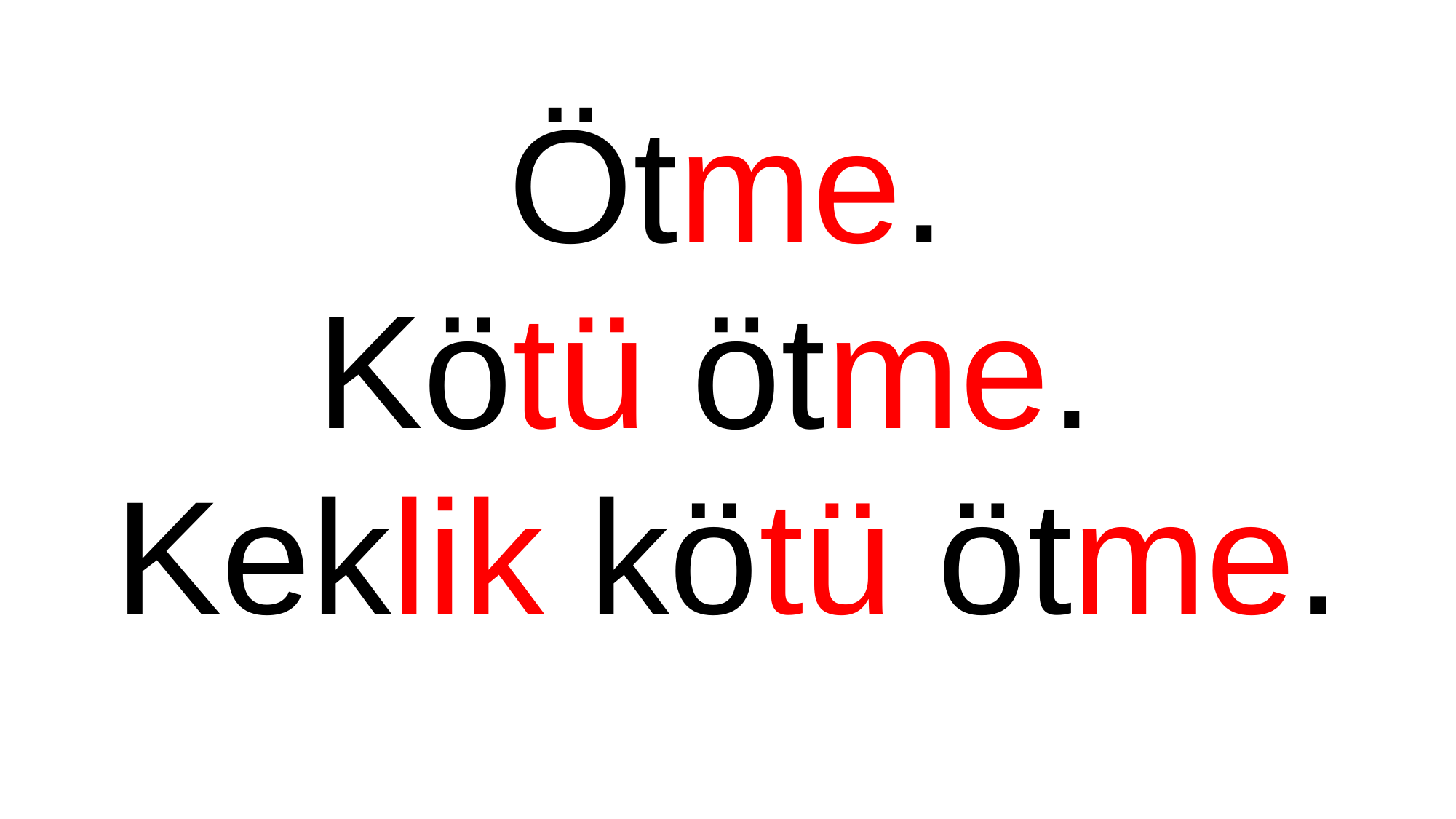

#
Ötme.
Kötü ötme.
Keklik kötü ötme.